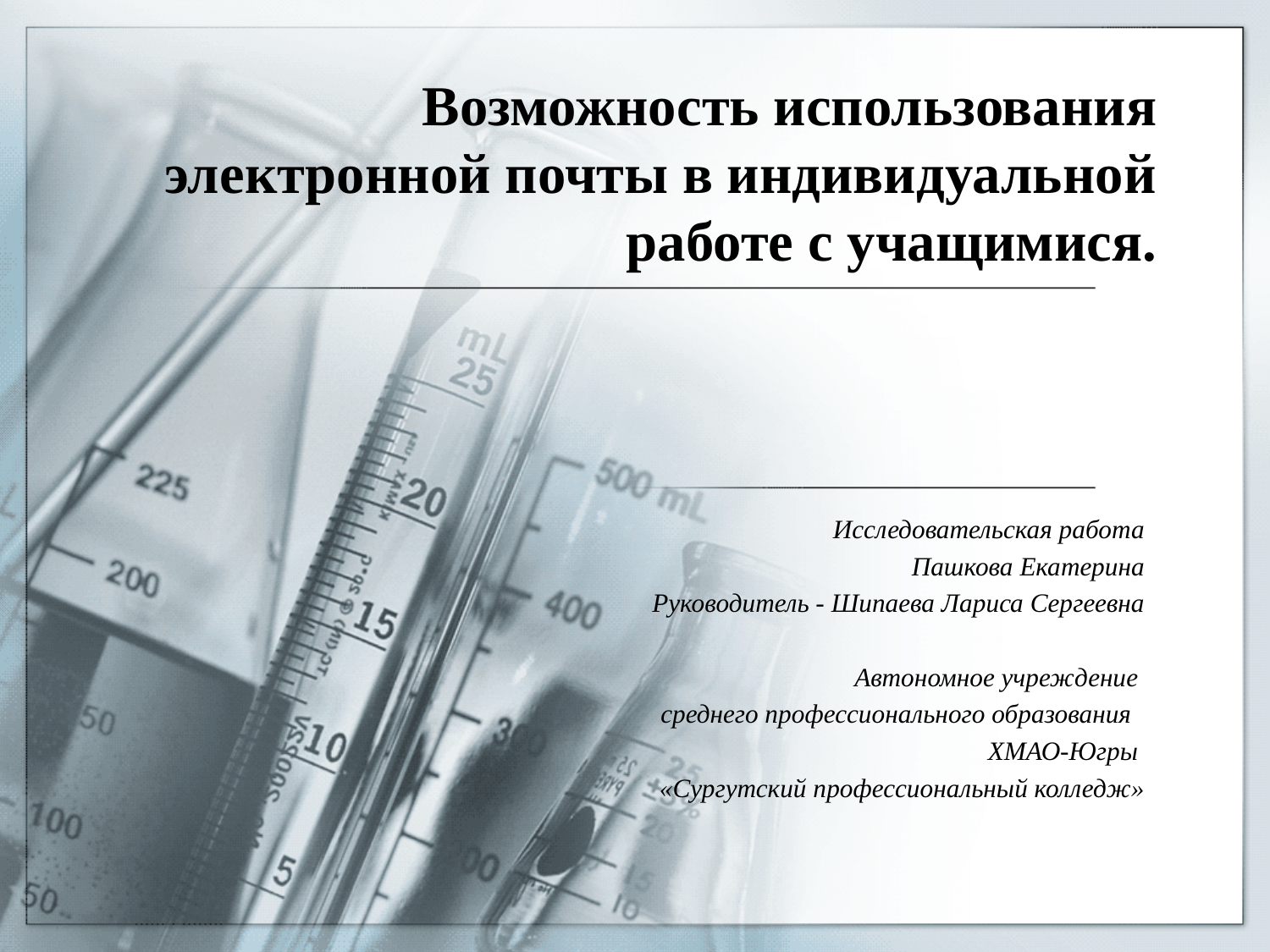

# Возможность использования электронной почты в индивидуальной работе с учащимися.
Исследовательская работа
Пашкова Екатерина
Руководитель - Шипаева Лариса Сергеевна

Автономное учреждение
среднего профессионального образования
ХМАО-Югры
«Сургутский профессиональный колледж»